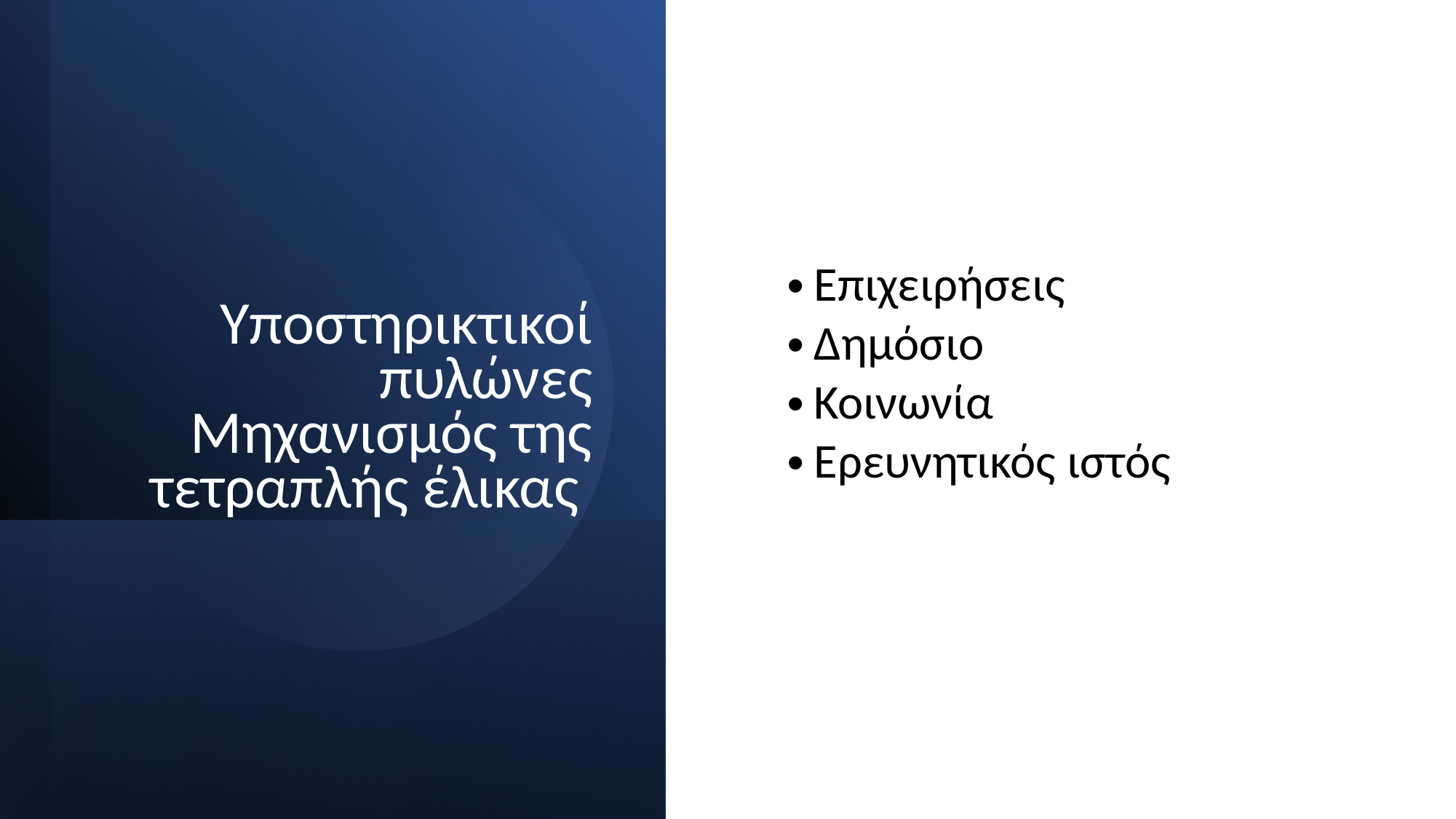

Επιχειρήσεις
Δημόσιο
Κοινωνία
Ερευνητικός ιστός

Υποστηρικτικοί
πυλώνες Μηχανισμός της τετραπλής έλικας